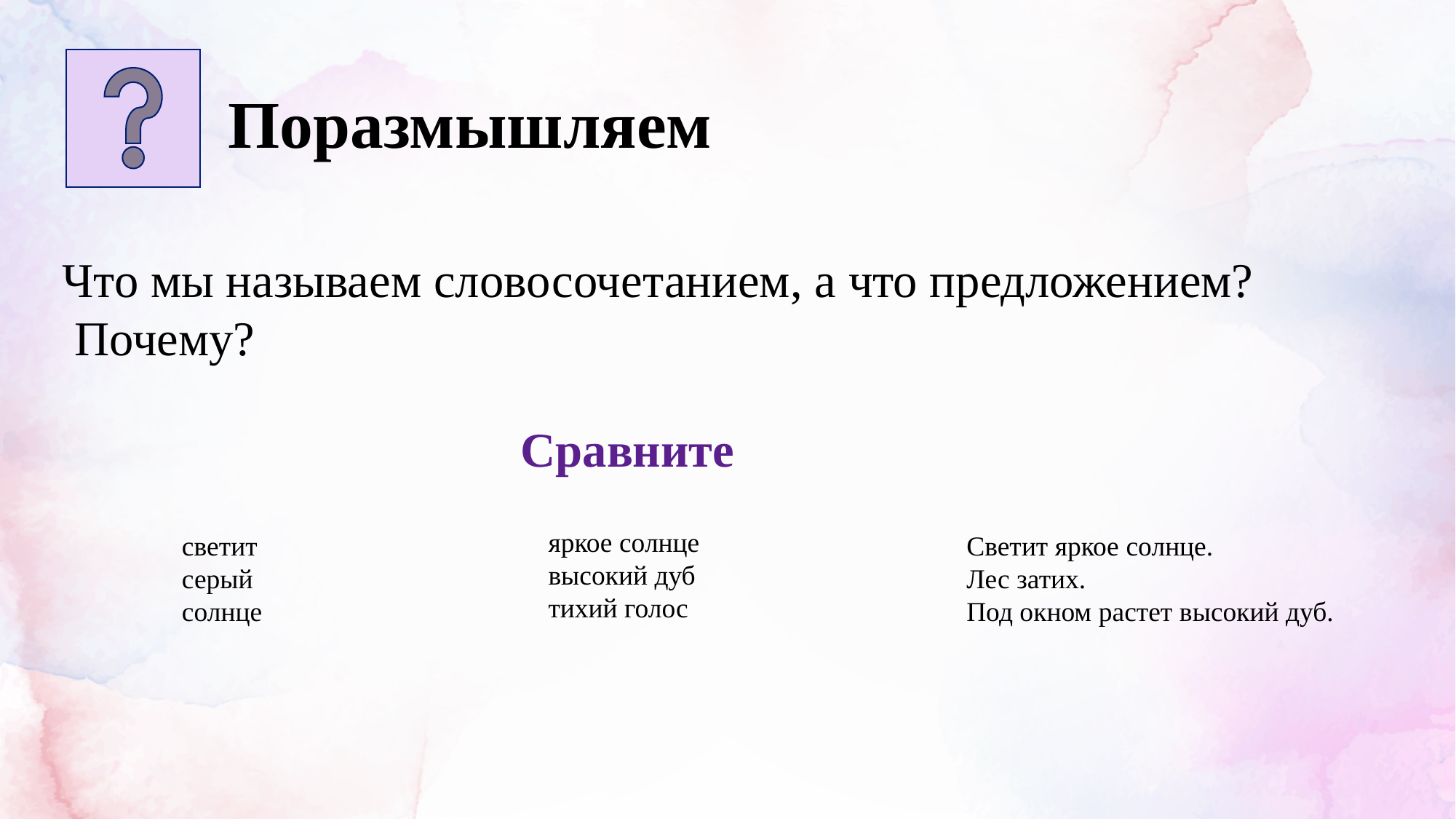

Поразмышляем
Что мы называем словосочетанием, а что предложением?
 Почему?
Сравните
яркое солнце
высокий дуб
тихий голос
светит
серый
солнце
Светит яркое солнце.
Лес затих.
Под окном растет высокий дуб.